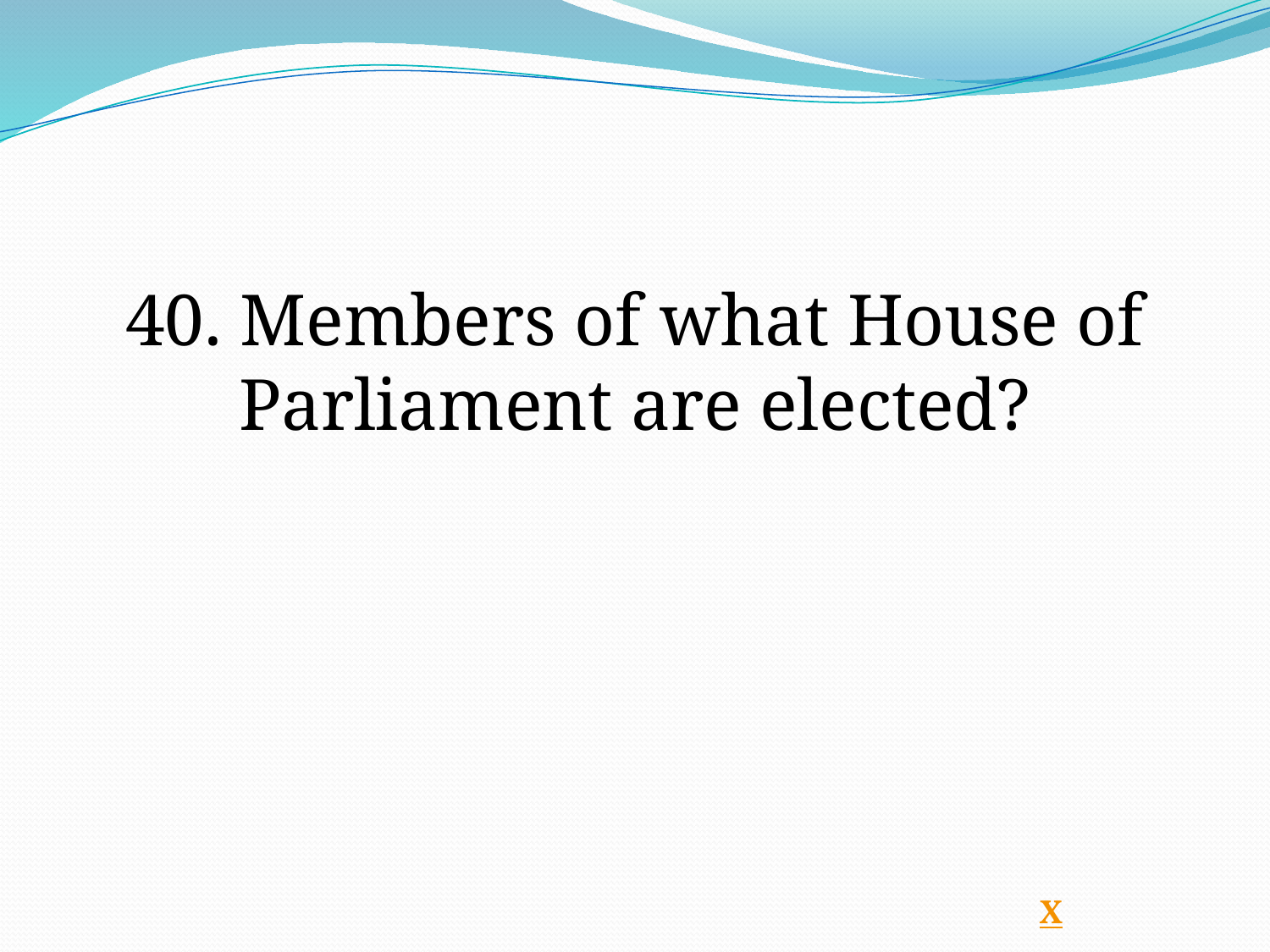

40. Members of what House of Parliament are elected?
Х